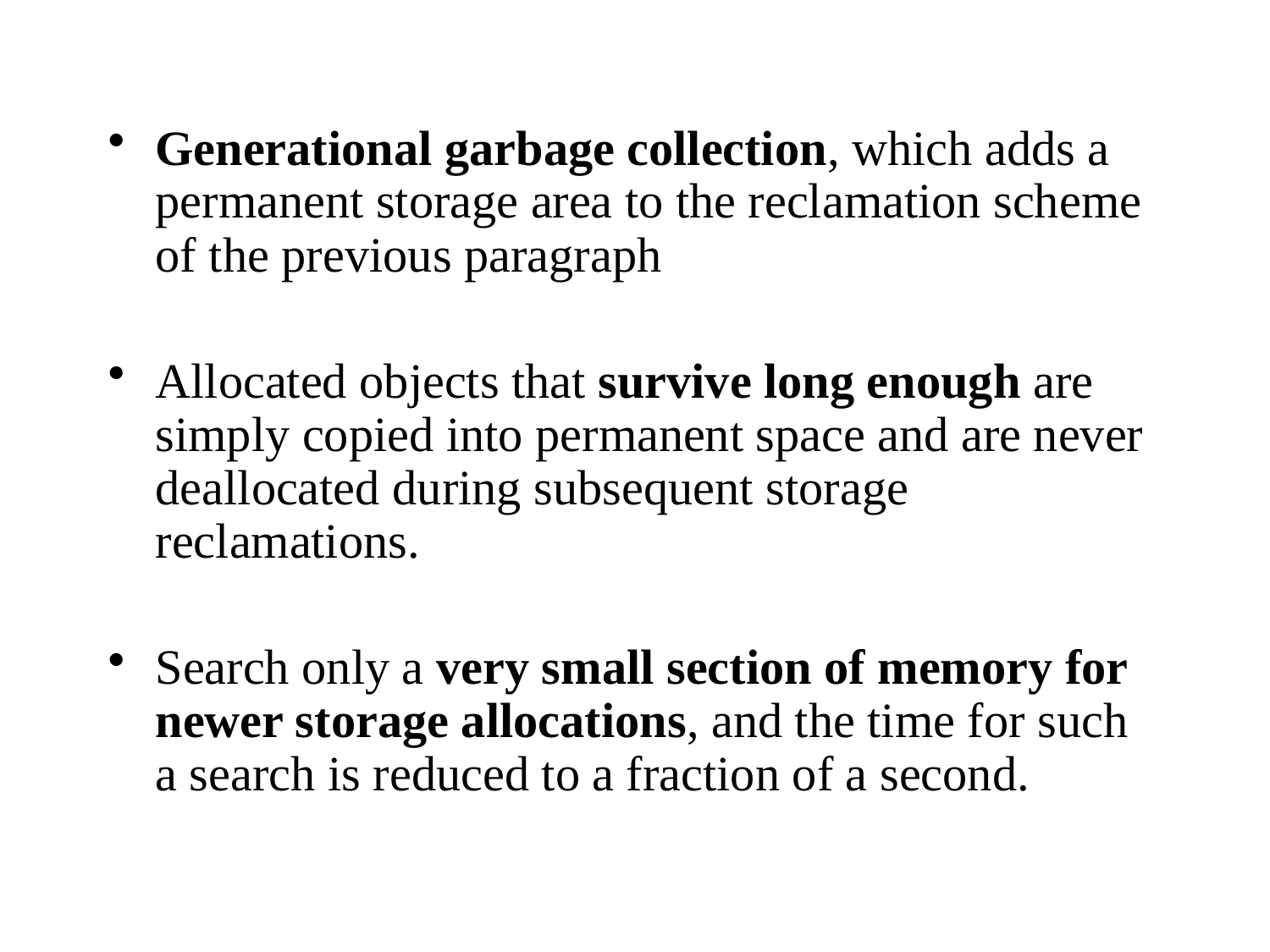

Generational garbage collection, which adds a permanent storage area to the reclamation scheme of the previous paragraph

Allocated objects that survive long enough are simply copied into permanent space and are never deallocated during subsequent storage reclamations.

Search only a very small section of memory for newer storage allocations, and the time for such a search is reduced to a fraction of a second.